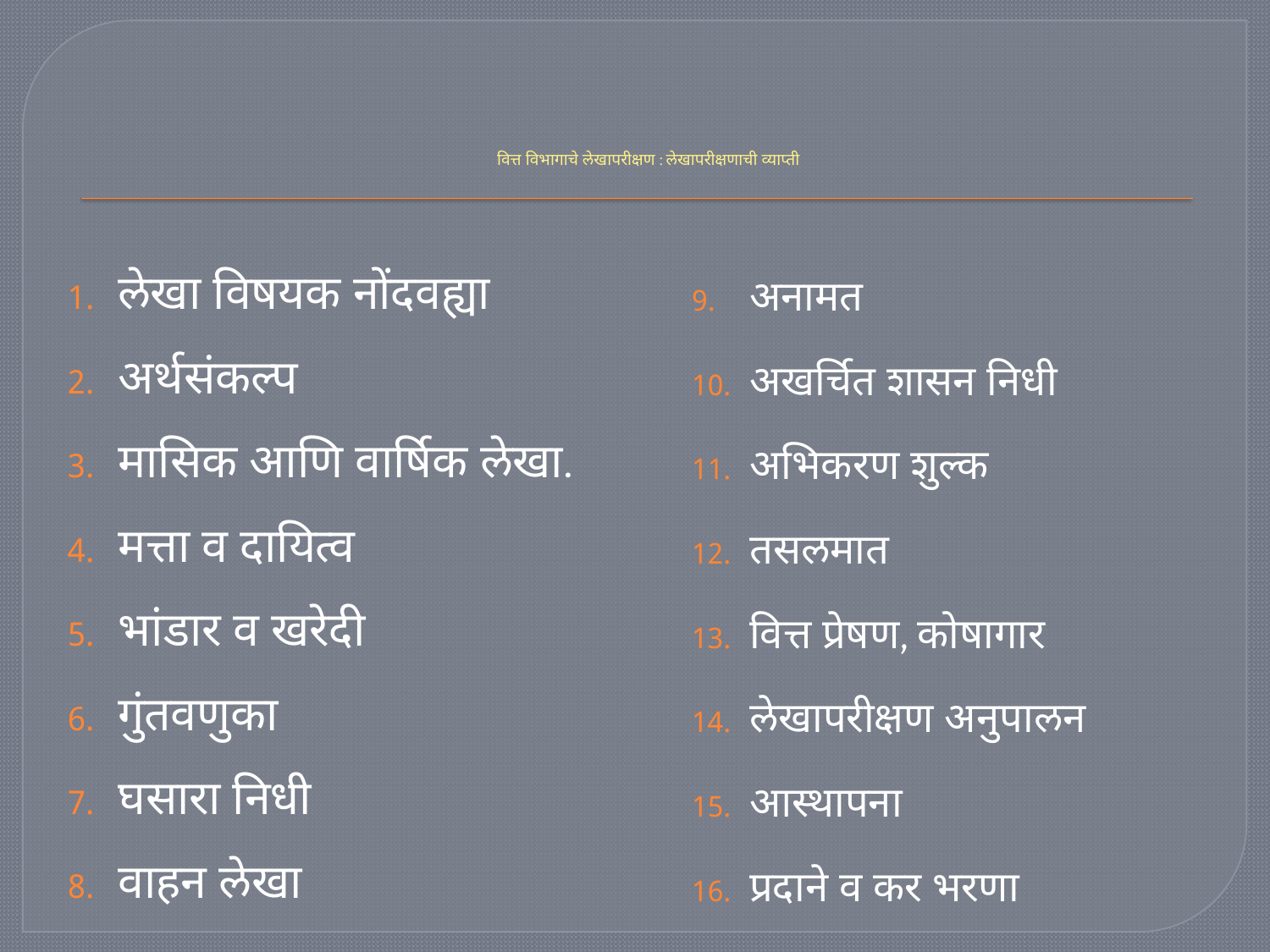

# वित्त विभागाचे लेखापरीक्षण : लेखापरीक्षणाची व्याप्ती
लेखा विषयक नोंदवह्या
अर्थसंकल्प
मासिक आणि वार्षिक लेखा.
मत्ता व दायित्व
भांडार व खरेदी
गुंतवणुका
घसारा निधी
वाहन लेखा

अनामत
अखर्चित शासन निधी
अभिकरण शुल्क
तसलमात
वित्त प्रेषण, कोषागार
लेखापरीक्षण अनुपालन
आस्थापना
प्रदाने व कर भरणा